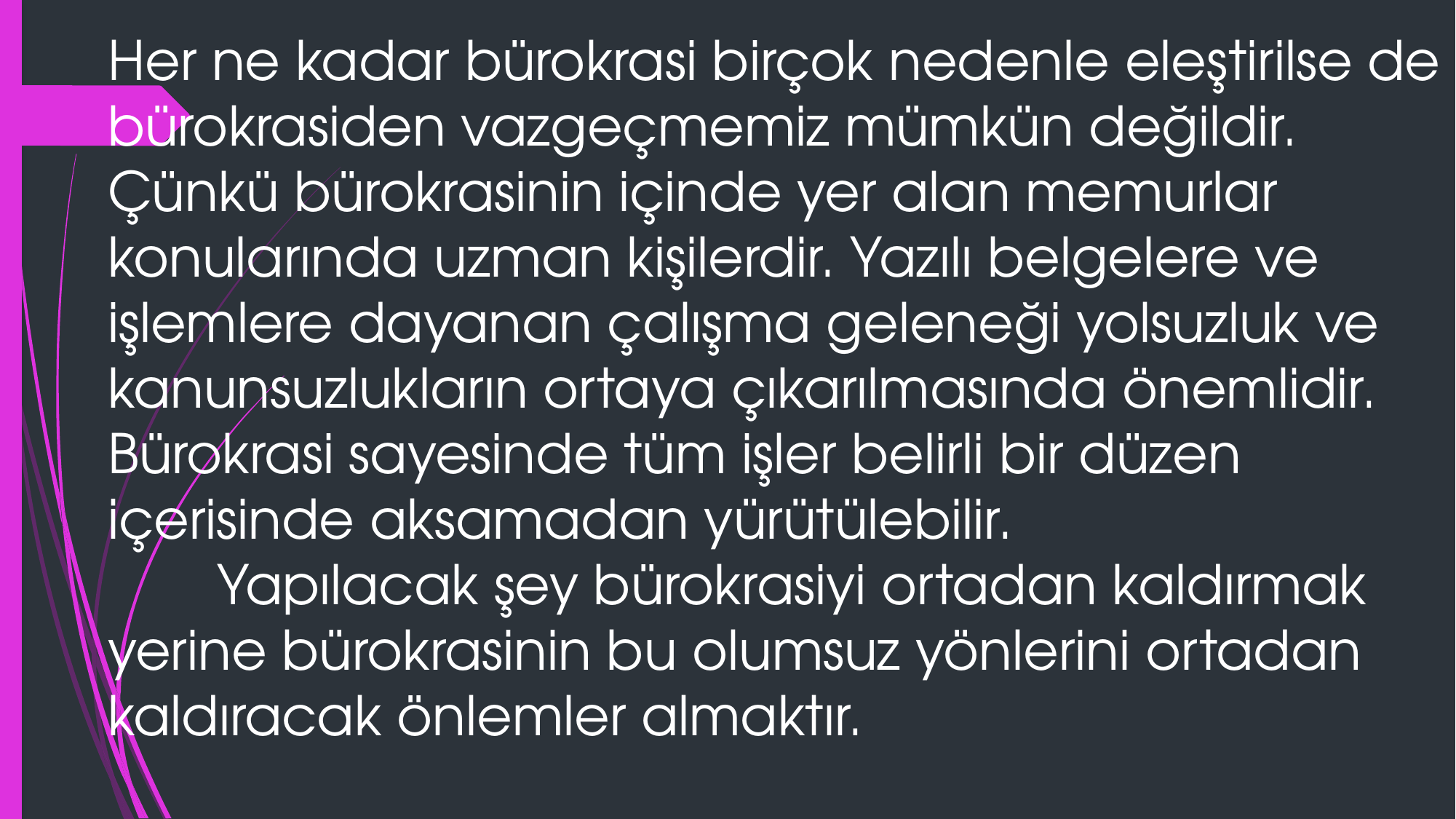

Her ne kadar bürokrasi birçok nedenle eleştirilse de bürokrasiden vazgeçmemiz mümkün değildir. Çünkü bürokrasinin içinde yer alan memurlar konularında uzman kişilerdir. Yazılı belgelere ve işlemlere dayanan çalışma geleneği yolsuzluk ve kanunsuzlukların ortaya çıkarılmasında önemlidir. Bürokrasi sayesinde tüm işler belirli bir düzen içerisinde aksamadan yürütülebilir.
	Yapılacak şey bürokrasiyi ortadan kaldırmak yerine bürokrasinin bu olumsuz yönlerini ortadan kaldıracak önlemler almaktır.